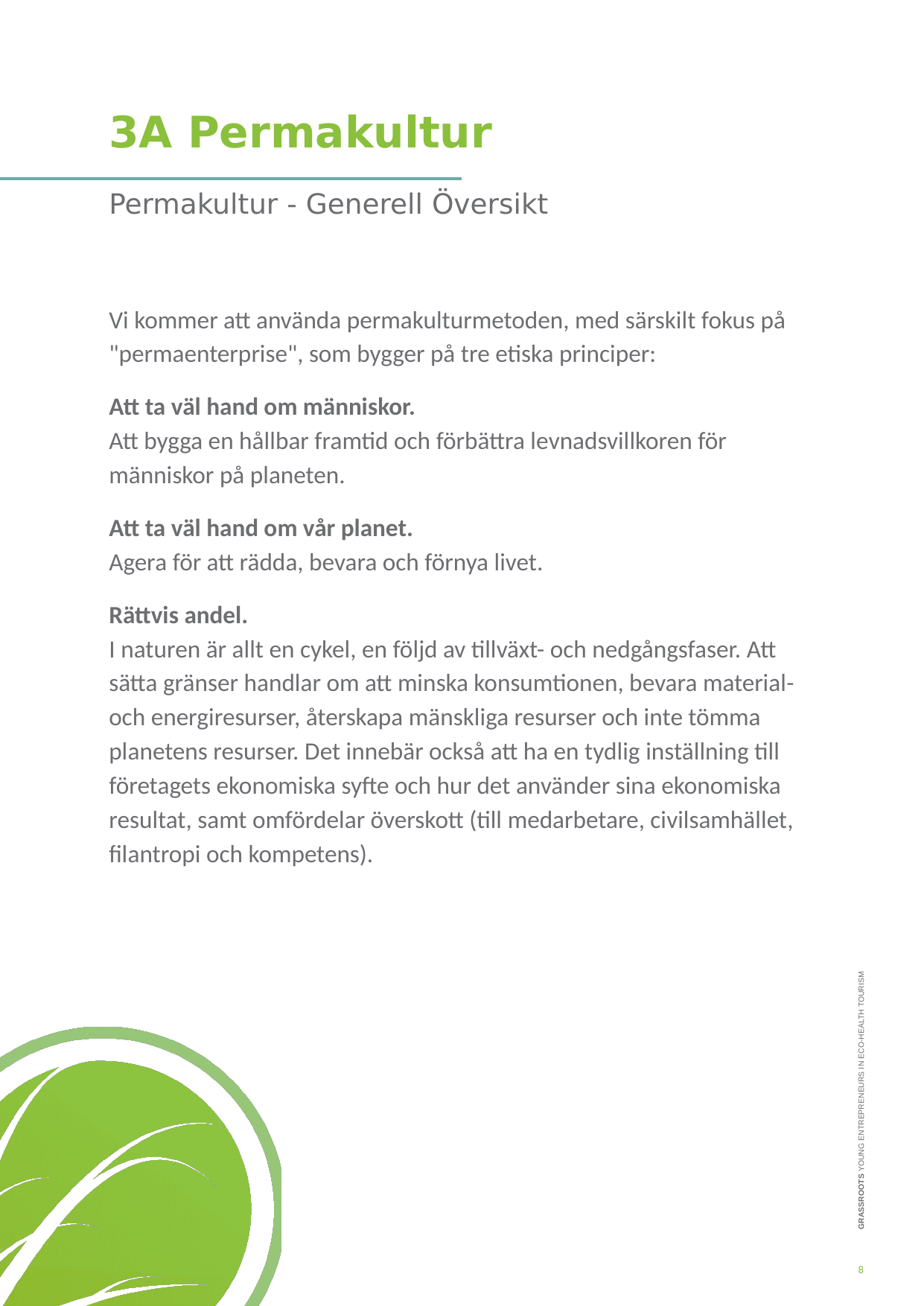

3A Permakultur
Permakultur - Generell Översikt
Vi kommer att använda permakulturmetoden, med särskilt fokus på "permaenterprise", som bygger på tre etiska principer:
Att ta väl hand om människor.
Att bygga en hållbar framtid och förbättra levnadsvillkoren för människor på planeten.
Att ta väl hand om vår planet.
Agera för att rädda, bevara och förnya livet.
Rättvis andel.
I naturen är allt en cykel, en följd av tillväxt- och nedgångsfaser. Att sätta gränser handlar om att minska konsumtionen, bevara material- och energiresurser, återskapa mänskliga resurser och inte tömma planetens resurser. Det innebär också att ha en tydlig inställning till företagets ekonomiska syfte och hur det använder sina ekonomiska resultat, samt omfördelar överskott (till medarbetare, civilsamhället, filantropi och kompetens).

8